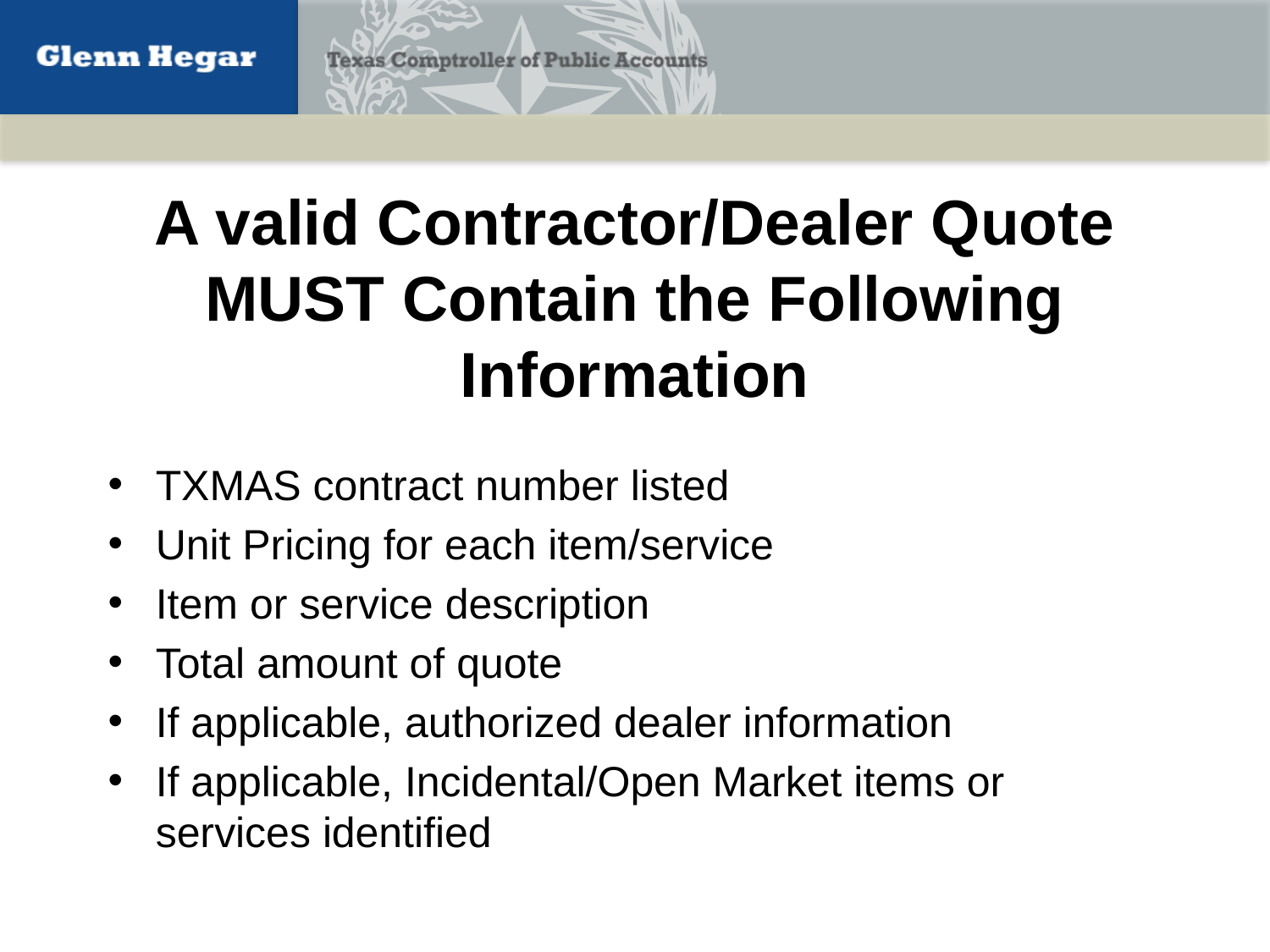

# A valid Contractor/Dealer Quote MUST Contain the Following Information

TXMAS contract number listed
Unit Pricing for each item/service
Item or service description
Total amount of quote
If applicable, authorized dealer information
If applicable, Incidental/Open Market items or services identified